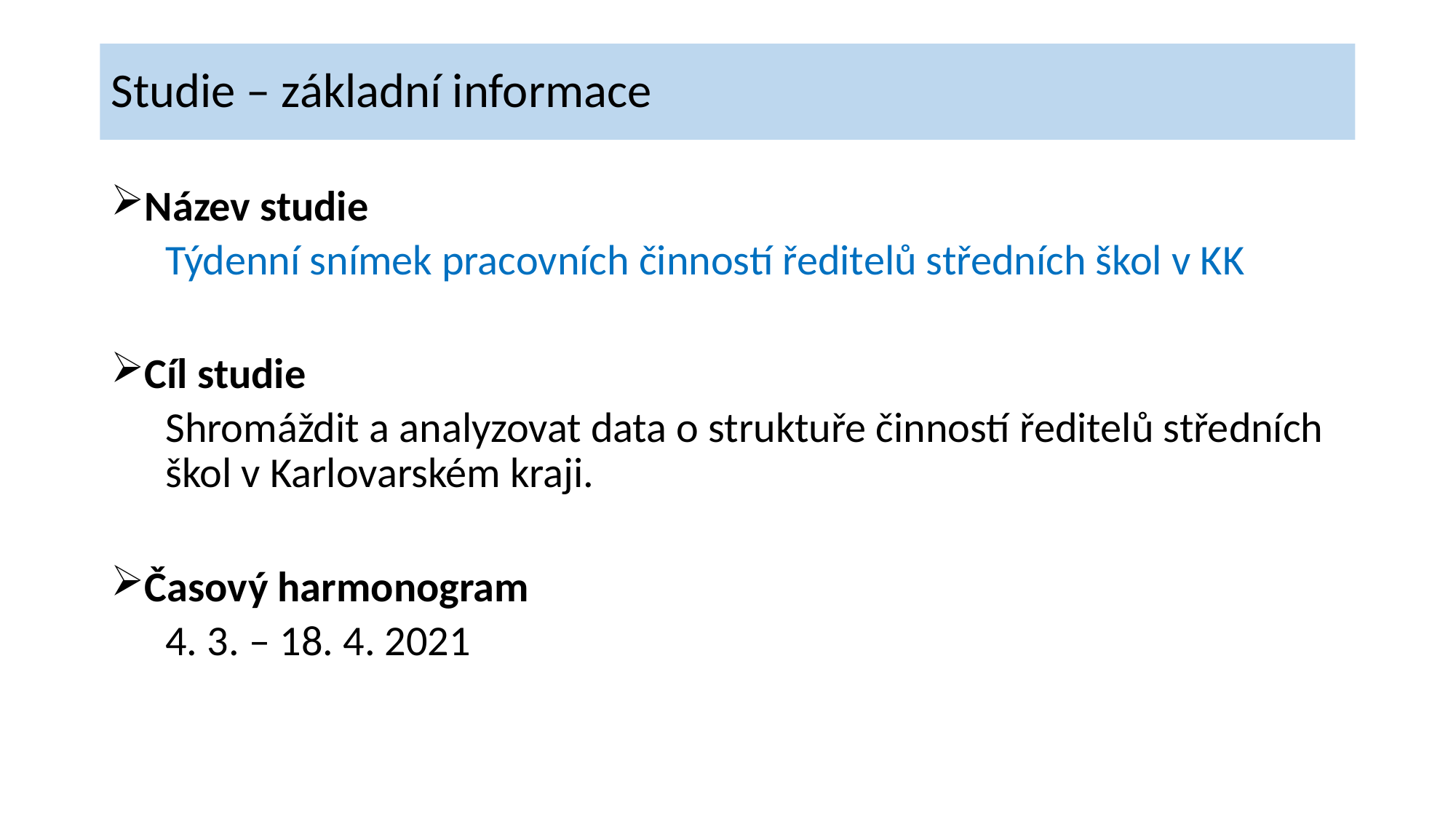

# Studie – základní informace
Název studie
Týdenní snímek pracovních činností ředitelů středních škol v KK

Cíl studie
Shromáždit a analyzovat data o struktuře činností ředitelů středních škol v Karlovarském kraji.

Časový harmonogram
4. 3. – 18. 4. 2021